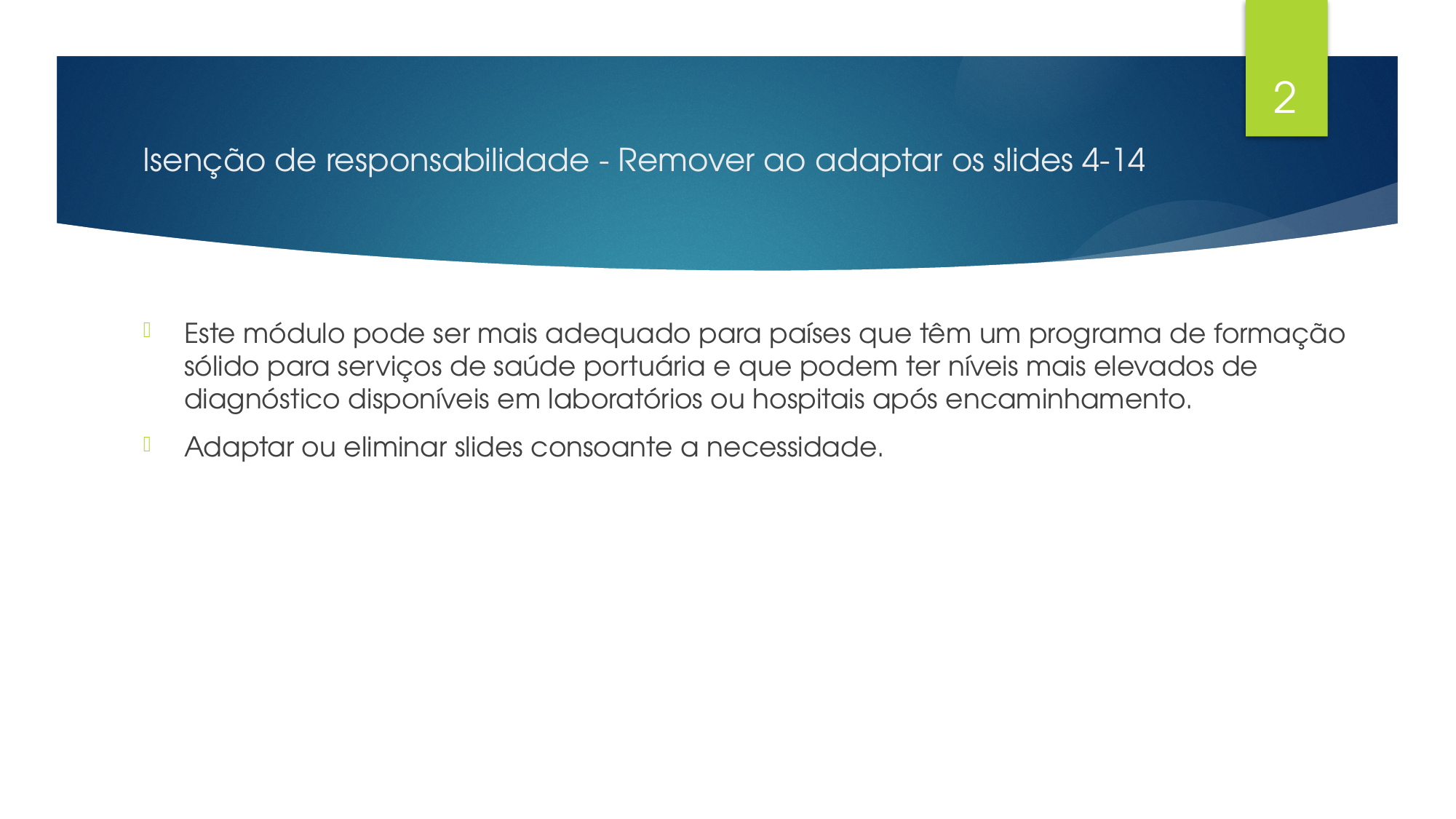

2
# Isenção de responsabilidade - Remover ao adaptar os slides 4-14
Este módulo pode ser mais adequado para países que têm um programa de formação sólido para serviços de saúde portuária e que podem ter níveis mais elevados de diagnóstico disponíveis em laboratórios ou hospitais após encaminhamento.
Adaptar ou eliminar slides consoante a necessidade.